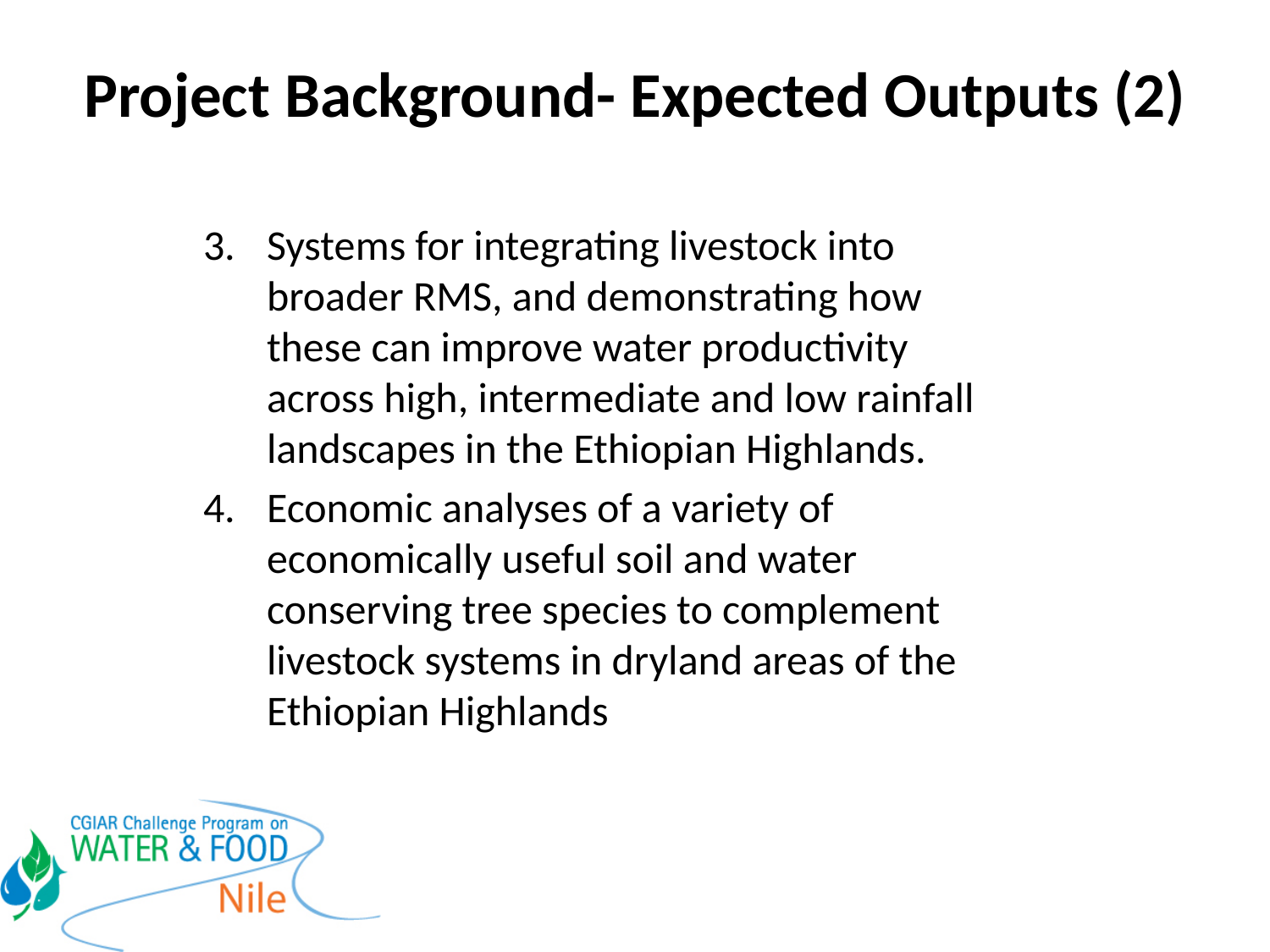

# Project Background- Expected Outputs (2)
Systems for integrating livestock into broader RMS, and demonstrating how these can improve water productivity across high, intermediate and low rainfall landscapes in the Ethiopian Highlands.
Economic analyses of a variety of economically useful soil and water conserving tree species to complement livestock systems in dryland areas of the Ethiopian Highlands